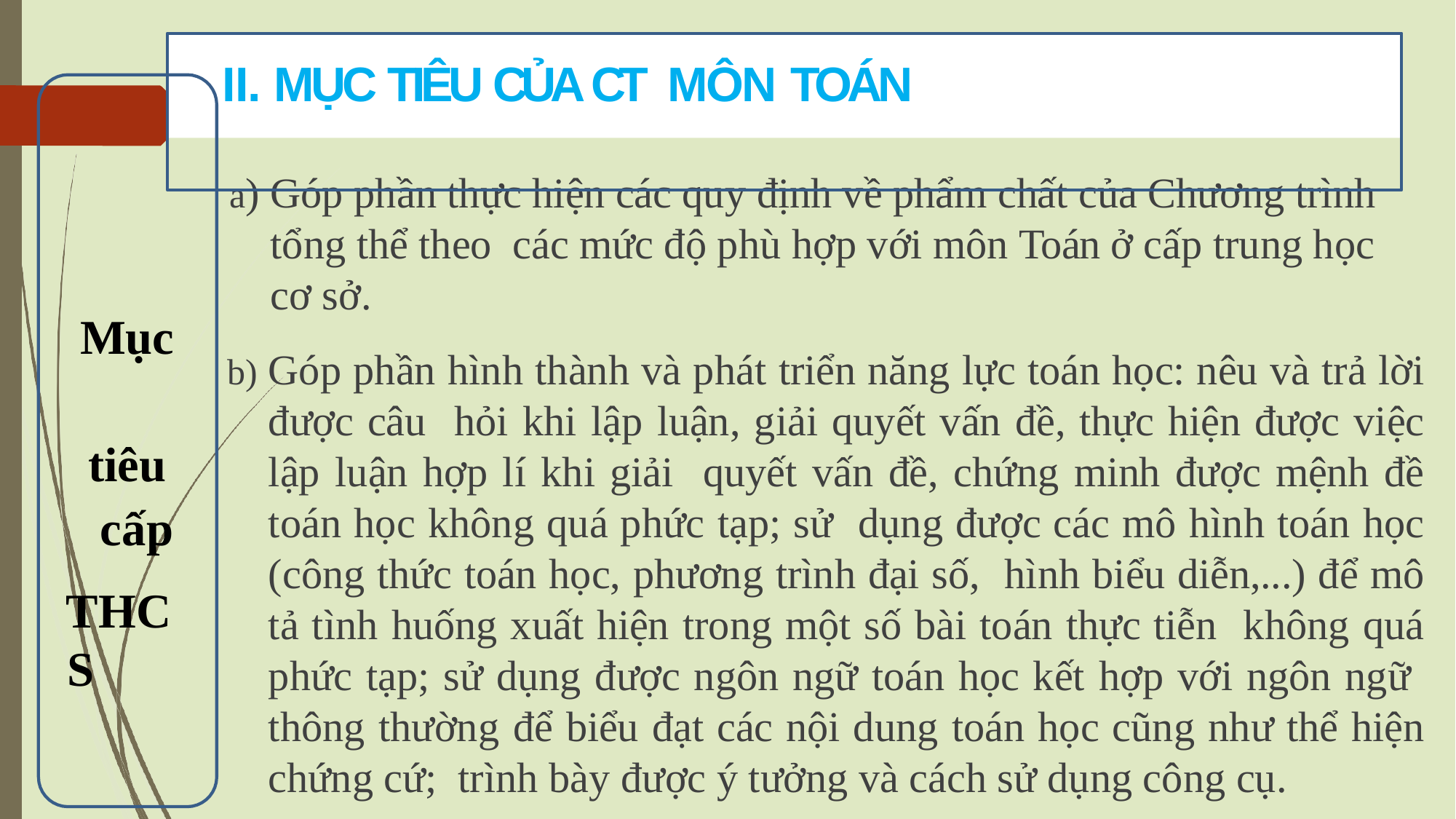

# II. MỤC TIÊU CỦA CT  MÔN TOÁN

a) Góp phần thực hiện các quy định về phẩm chất của Chương trình tổng thể theo  các mức độ phù hợp với môn Toán ở cấp trung học cơ sở.
Mục  tiêu  cấp
THCS
b) Góp phần hình thành và phát triển năng lực toán học: nêu và trả lời được câu  hỏi khi lập luận, giải quyết vấn đề, thực hiện được việc lập luận hợp lí khi giải  quyết vấn đề, chứng minh được mệnh đề toán học không quá phức tạp; sử  dụng được các mô hình toán học (công thức toán học, phương trình đại số,  hình biểu diễn,...) để mô tả tình huống xuất hiện trong một số bài toán thực tiễn  không quá phức tạp; sử dụng được ngôn ngữ toán học kết hợp với ngôn ngữ  thông thường để biểu đạt các nội dung toán học cũng như thể hiện chứng cứ;  trình bày được ý tưởng và cách sử dụng công cụ.